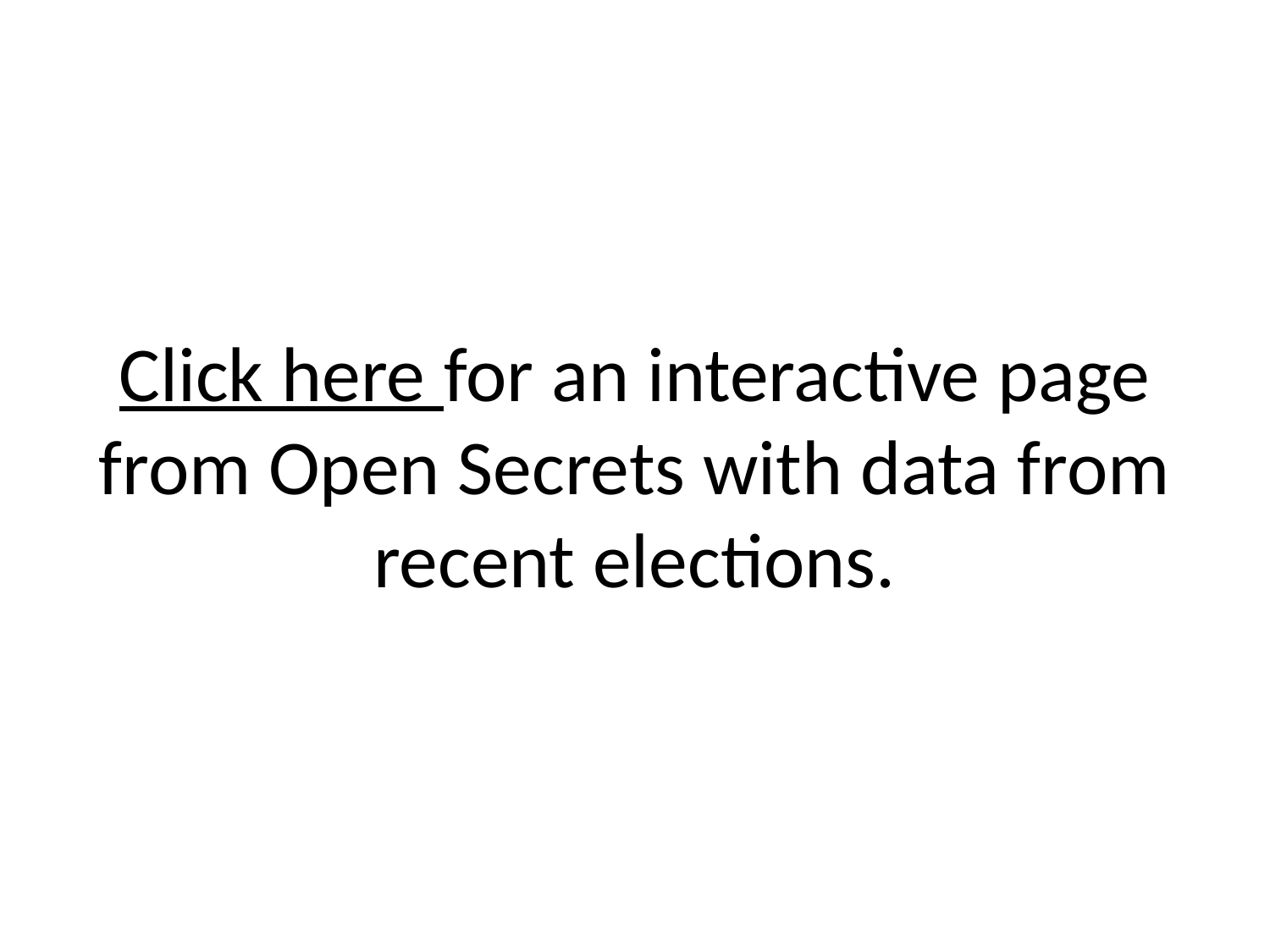

# Click here for an interactive page from Open Secrets with data from recent elections.